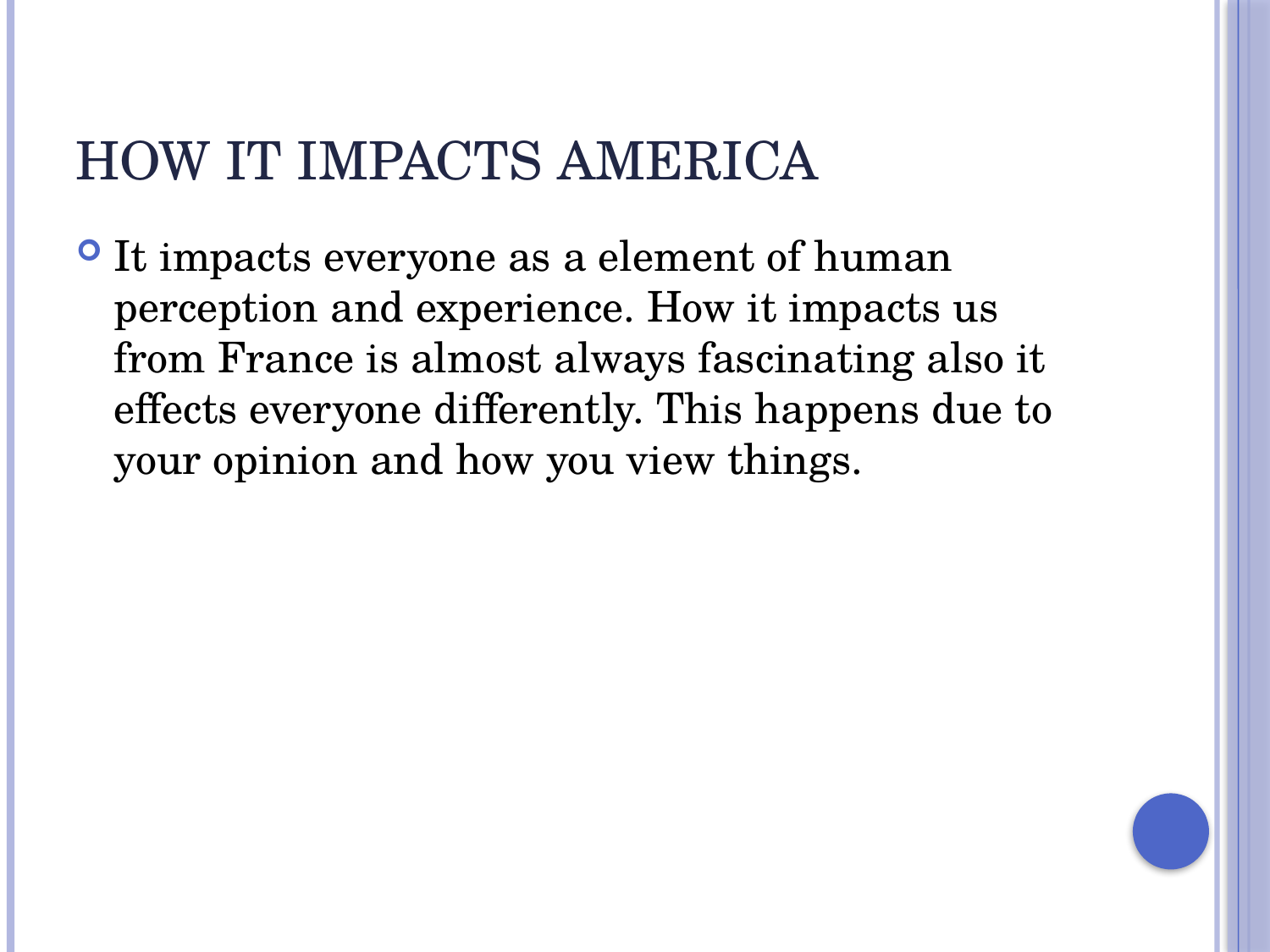

# How it impacts America
It impacts everyone as a element of human perception and experience. How it impacts us from France is almost always fascinating also it effects everyone differently. This happens due to your opinion and how you view things.